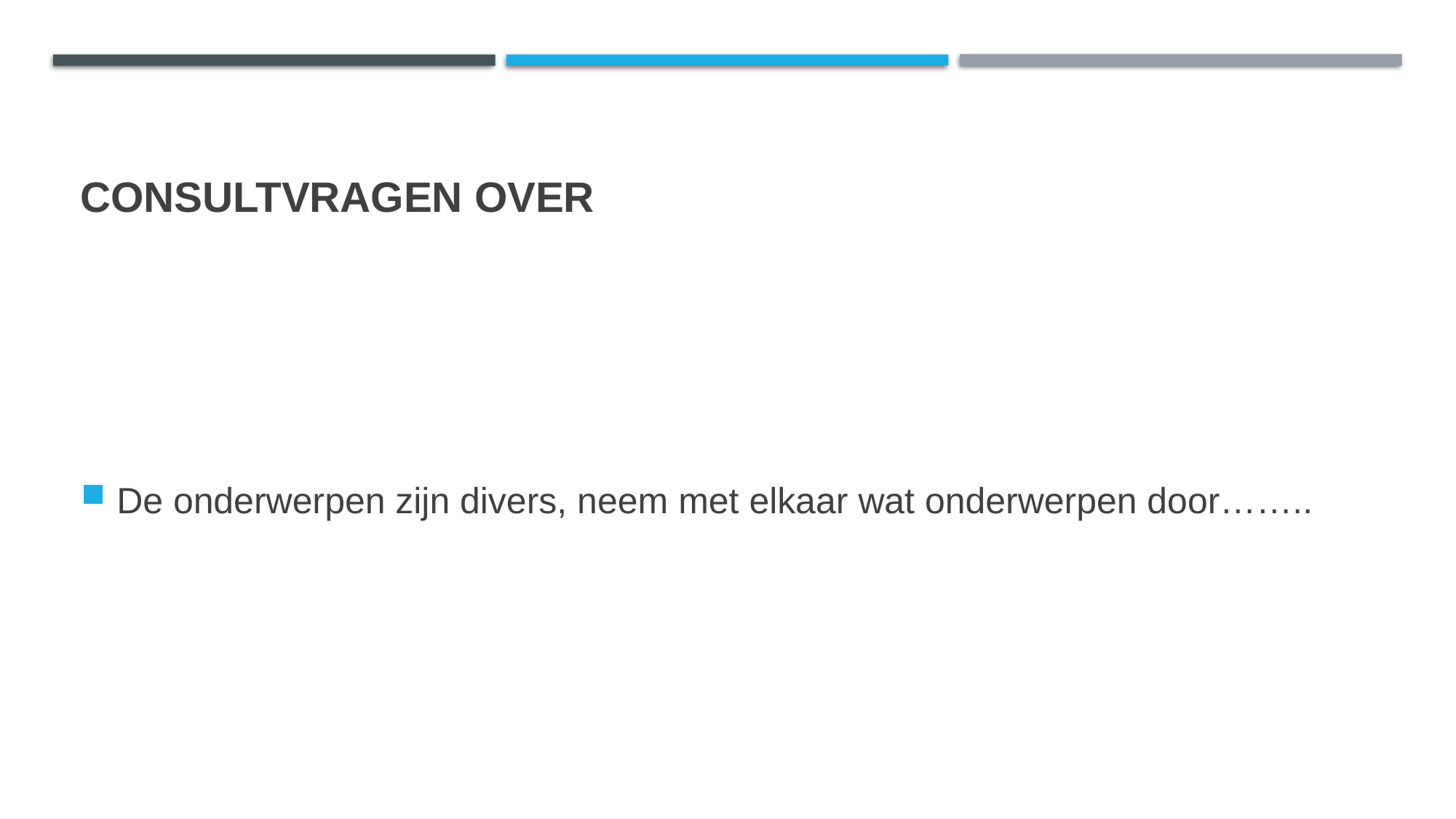

# Consultvragen Over
De onderwerpen zijn divers, neem met elkaar wat onderwerpen door……..